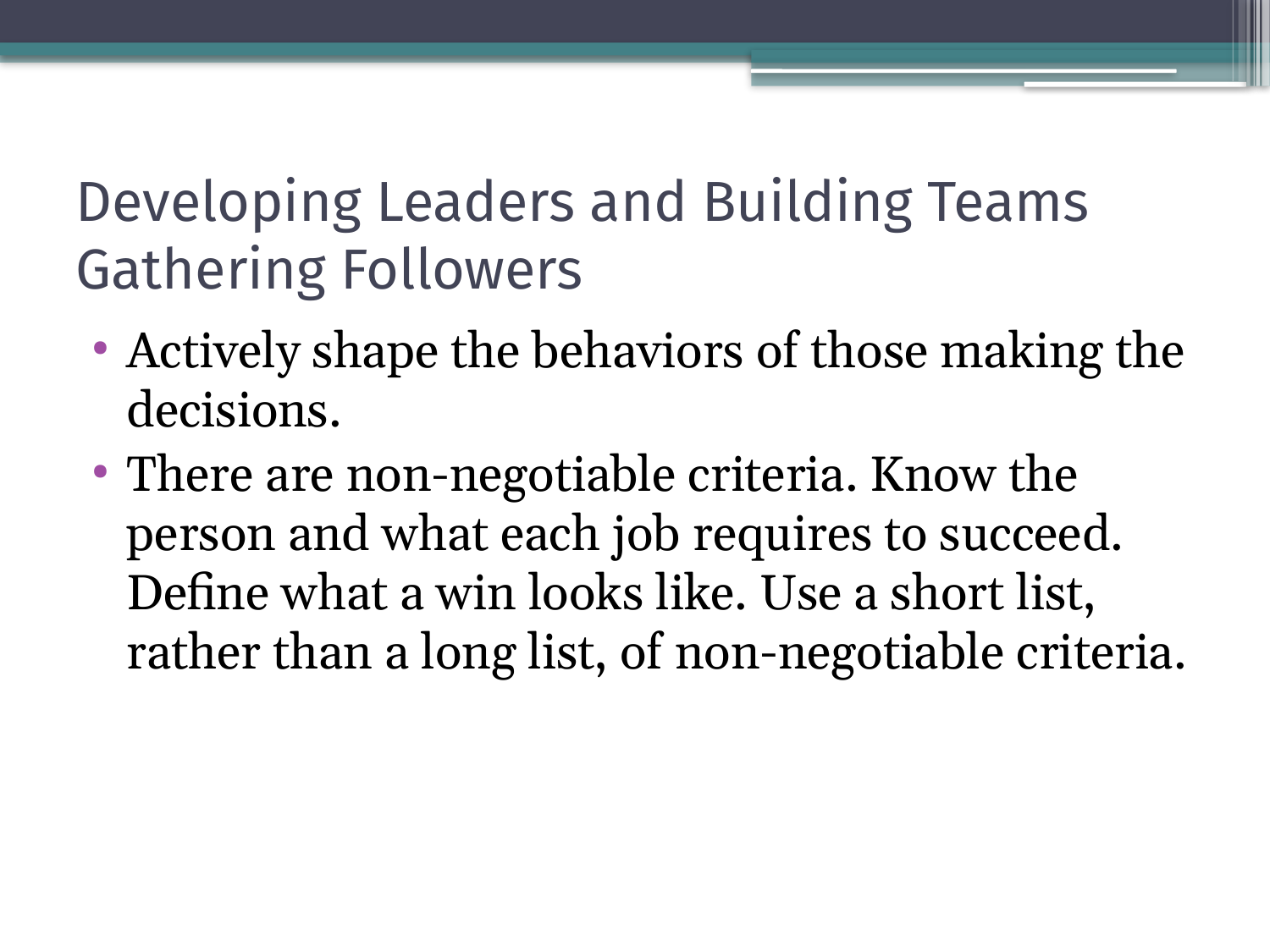

# Developing Leaders and Building Teams Gathering Followers
Actively shape the behaviors of those making the decisions.
There are non-negotiable criteria. Know the person and what each job requires to succeed. Define what a win looks like. Use a short list, rather than a long list, of non-negotiable criteria.